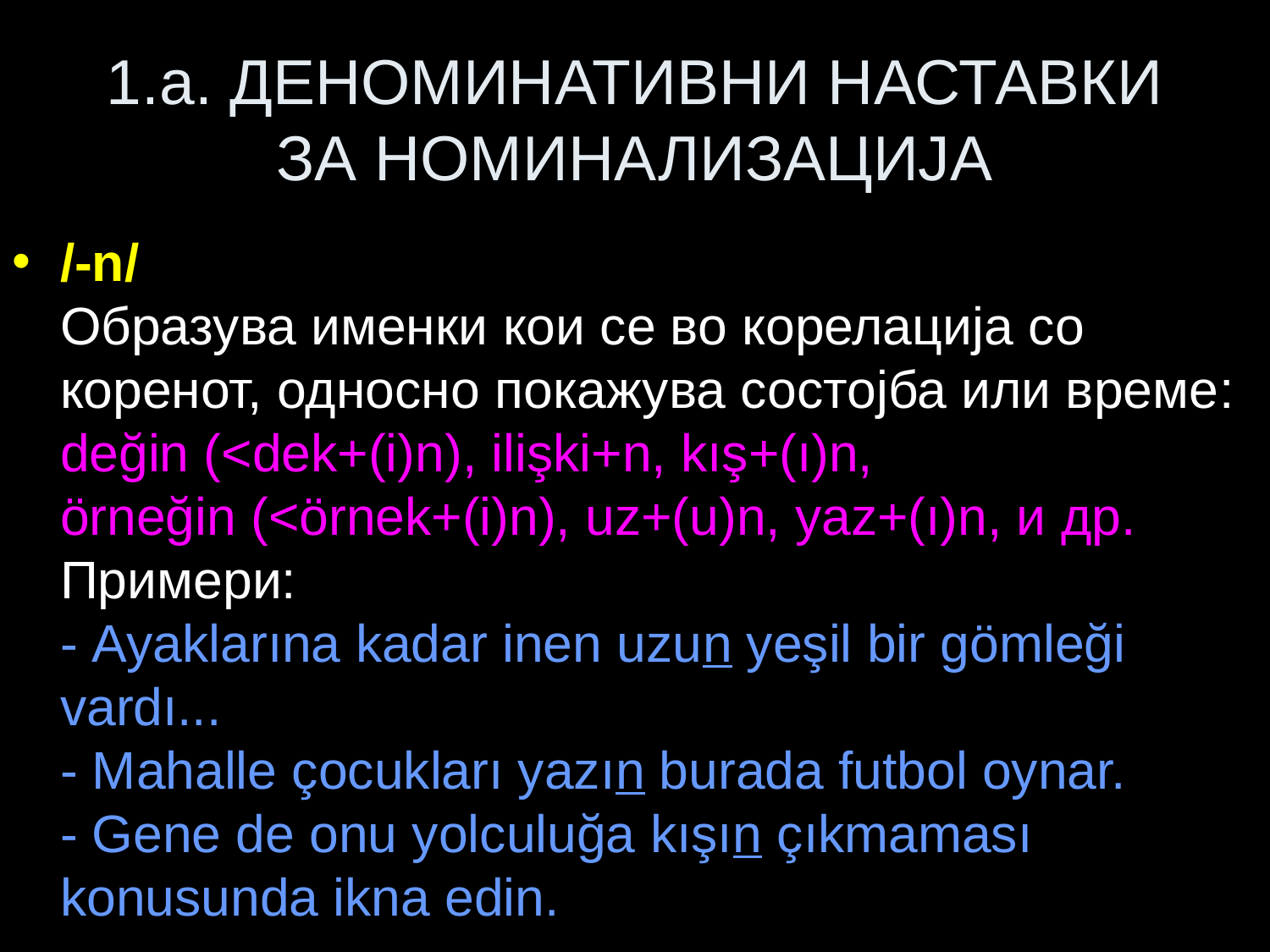

# 1.a. ДЕНОМИНАТИВНИ НАСТАВКИ ЗА НОМИНАЛИЗАЦИЈА
/-n/
Образува именки кои се во корелација со коренот, односно покажува состојба или време:
değin (<dek+(i)n), ilişki+n, kış+(ı)n,
örneğin (<örnek+(i)n), uz+(u)n, yaz+(ı)n, и др.
Примери:
- Ayaklarına kadar inen uzun yeşil bir gömleği vardı...
- Mahalle çocukları yazın burada futbol oynar.
- Gene de onu yolculuğa kışın çıkmaması konusunda ikna edin.